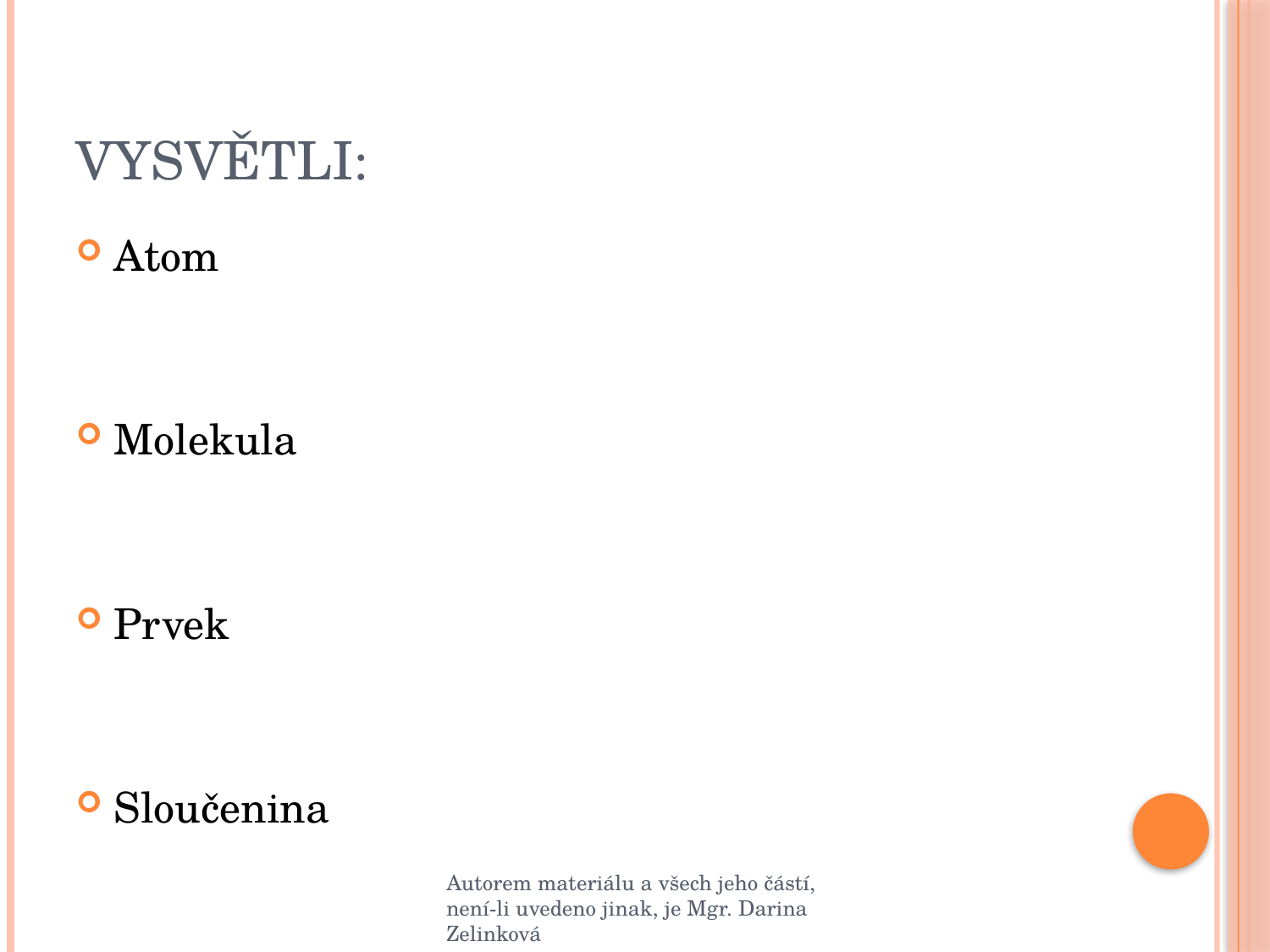

# Vysvětli:
Atom

Molekula

Prvek

Sloučenina

Autorem materiálu a všech jeho částí, není-li uvedeno jinak, je Mgr. Darina Zelinková